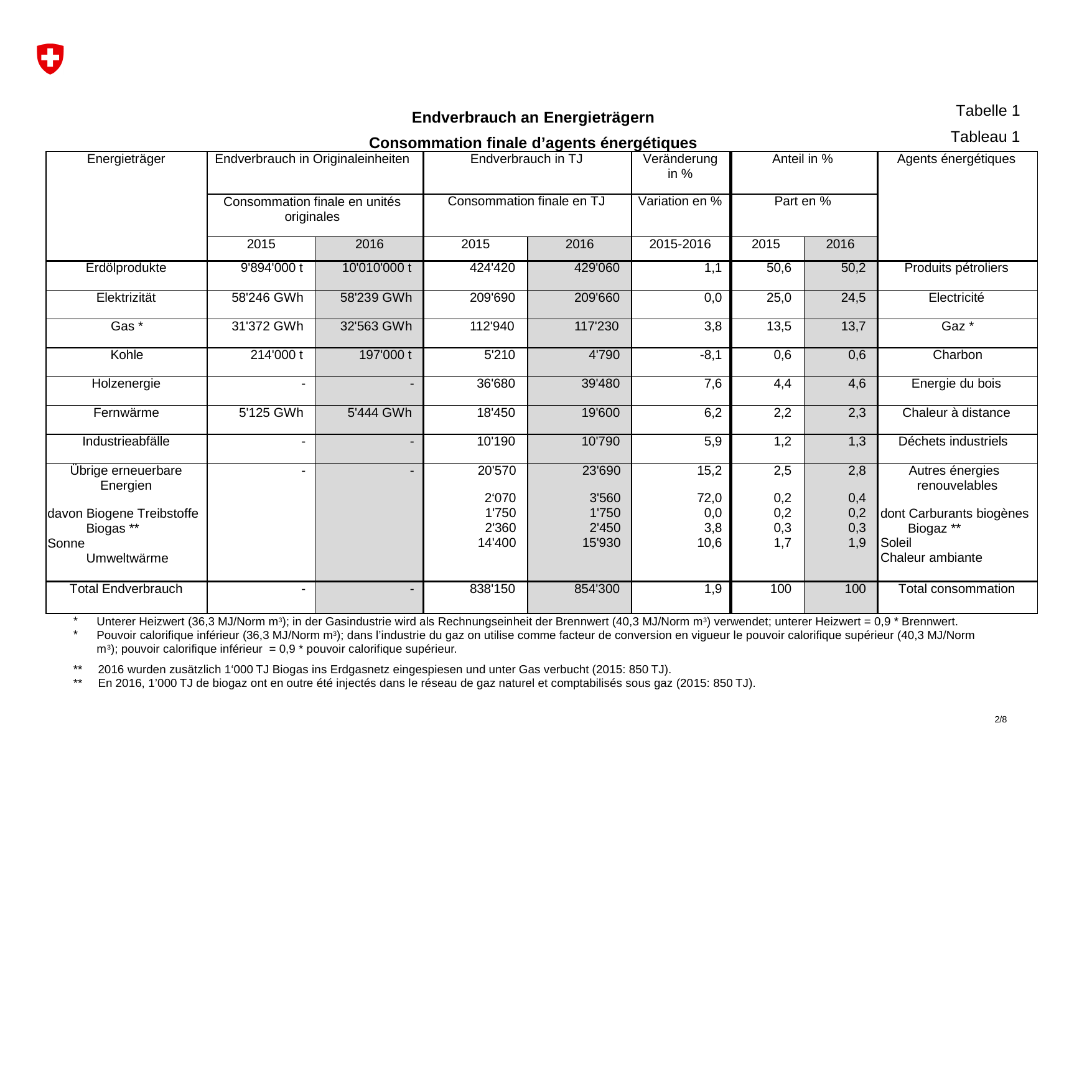

Endverbrauch an Energieträgern Consommation finale d’agents énergétiques
Tabelle 1
Tableau 1
| Energieträger | Endverbrauch in Originaleinheiten |  | Endverbrauch in TJ |  | Veränderung in % | Anteil in % |  | Agents énergétiques |
| --- | --- | --- | --- | --- | --- | --- | --- | --- |
|  | Consommation finale en unités originales |  | Consommation finale en TJ |  | Variation en % | Part en % |  |  |
|  | 2015 | 2016 | 2015 | 2016 | 2015-2016 | 2015 | 2016 |  |
| Erdölprodukte | 9'894'000 t | 10'010'000 t | 424'420 | 429'060 | 1,1 | 50,6 | 50,2 | Produits pétroliers |
| Elektrizität | 58'246 GWh | 58'239 GWh | 209'690 | 209'660 | 0,0 | 25,0 | 24,5 | Electricité |
| Gas \* | 31'372 GWh | 32'563 GWh | 112'940 | 117'230 | 3,8 | 13,5 | 13,7 | Gaz \* |
| Kohle | 214'000 t | 197'000 t | 5'210 | 4'790 | -8,1 | 0,6 | 0,6 | Charbon |
| Holzenergie | - | - | 36'680 | 39'480 | 7,6 | 4,4 | 4,6 | Energie du bois |
| Fernwärme | 5'125 GWh | 5'444 GWh | 18'450 | 19'600 | 6,2 | 2,2 | 2,3 | Chaleur à distance |
| Industrieabfälle | - | - | 10'190 | 10'790 | 5,9 | 1,2 | 1,3 | Déchets industriels |
| Übrige erneuerbare Energien davon Biogene Treibstoffe Biogas \*\* Sonne Umweltwärme | - | - | 20'570 2‘070 1'750 2'360 14'400 | 23'690 3'560 1'750 2'450 15'930 | 15,2 72,0 0,0 3,8 10,6 | 2,5 0,2 0,2 0,3 1,7 | 2,8 0,4 0,2 0,3 1,9 | Autres énergies renouvelables dont Carburants biogènes Biogaz \*\* Soleil Chaleur ambiante |
| Total Endverbrauch | - | - | 838'150 | 854'300 | 1,9 | 100 | 100 | Total consommation |
Unterer Heizwert (36,3 MJ/Norm m3); in der Gasindustrie wird als Rechnungseinheit der Brennwert (40,3 MJ/Norm m3) verwendet; unterer Heizwert = 0,9 * Brennwert.
Pouvoir calorifique inférieur (36,3 MJ/Norm m3); dans l’industrie du gaz on utilise comme facteur de conversion en vigueur le pouvoir calorifique supérieur (40,3 MJ/Norm m3); pouvoir calorifique inférieur  = 0,9 * pouvoir calorifique supérieur.
**	2016 wurden zusätzlich 1‘000 TJ Biogas ins Erdgasnetz eingespiesen und unter Gas verbucht (2015: 850 TJ).
**	En 2016, 1’000 TJ de biogaz ont en outre été injectés dans le réseau de gaz naturel et comptabilisés sous gaz (2015: 850 TJ).
2/8